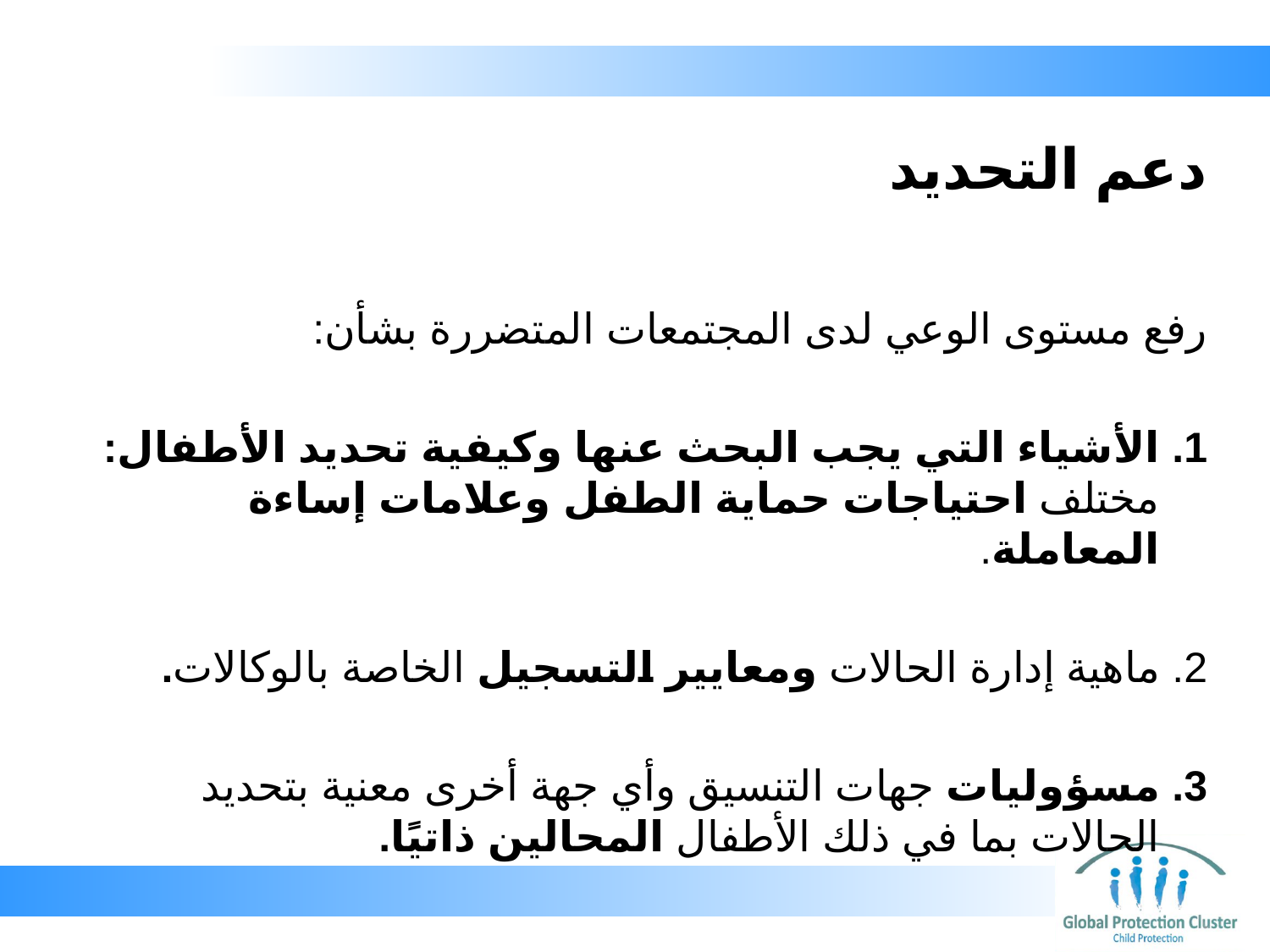

# دعم التحديد

رفع مستوى الوعي لدى المجتمعات المتضررة بشأن:

1. الأشياء التي يجب البحث عنها وكيفية تحديد الأطفال: مختلف احتياجات حماية الطفل وعلامات إساءة المعاملة.

2. ماهية إدارة الحالات ومعايير التسجيل الخاصة بالوكالات.

3. مسؤوليات جهات التنسيق وأي جهة أخرى معنية بتحديد الحالات بما في ذلك الأطفال المحالين ذاتيًا.